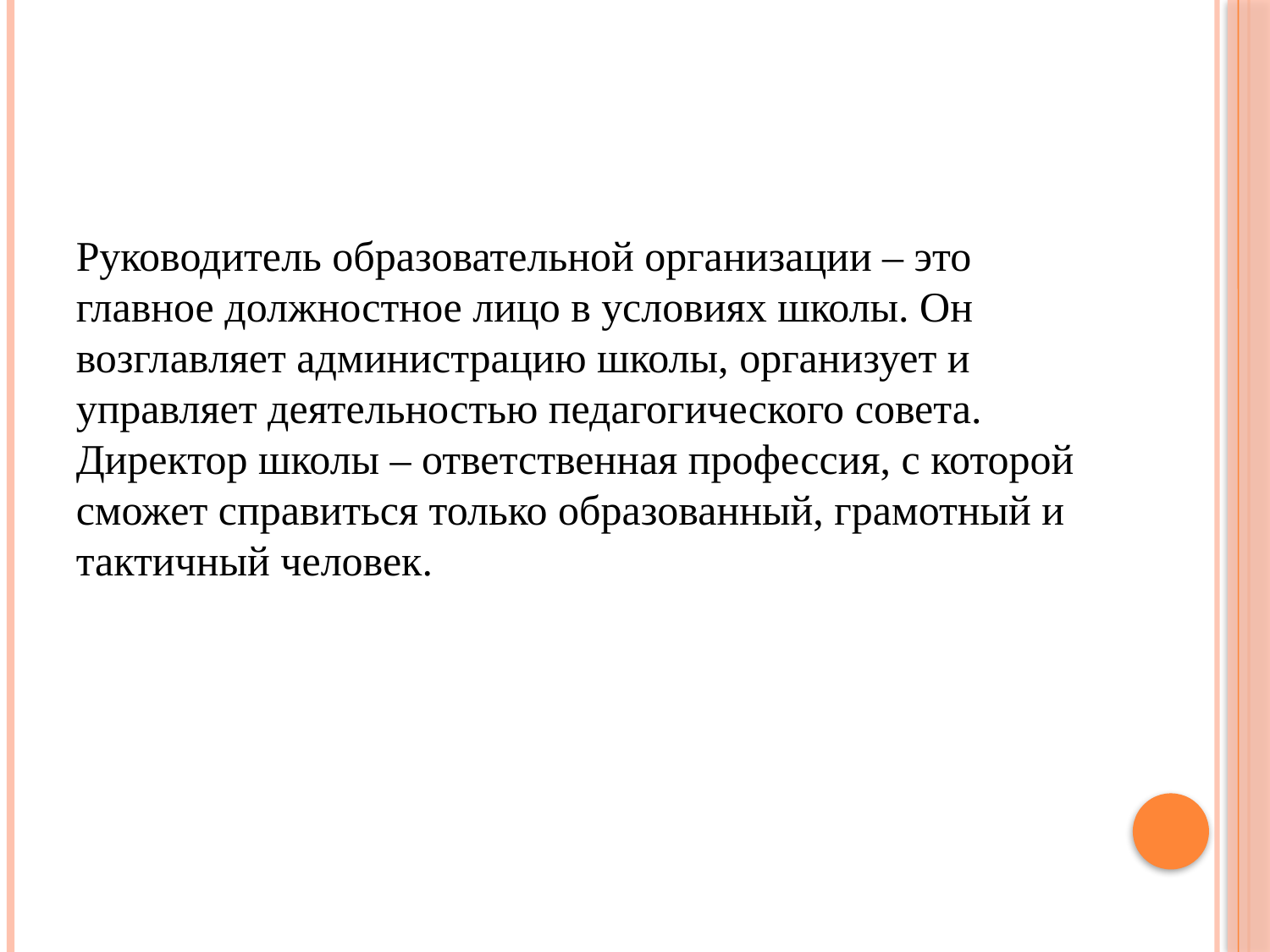

#
Руководитель образовательной организации – это главное должностное лицо в условиях школы. Он возглавляет администрацию школы, организует и управляет деятельностью педагогического совета. Директор школы – ответственная профессия, с которой сможет справиться только образованный, грамотный и тактичный человек.